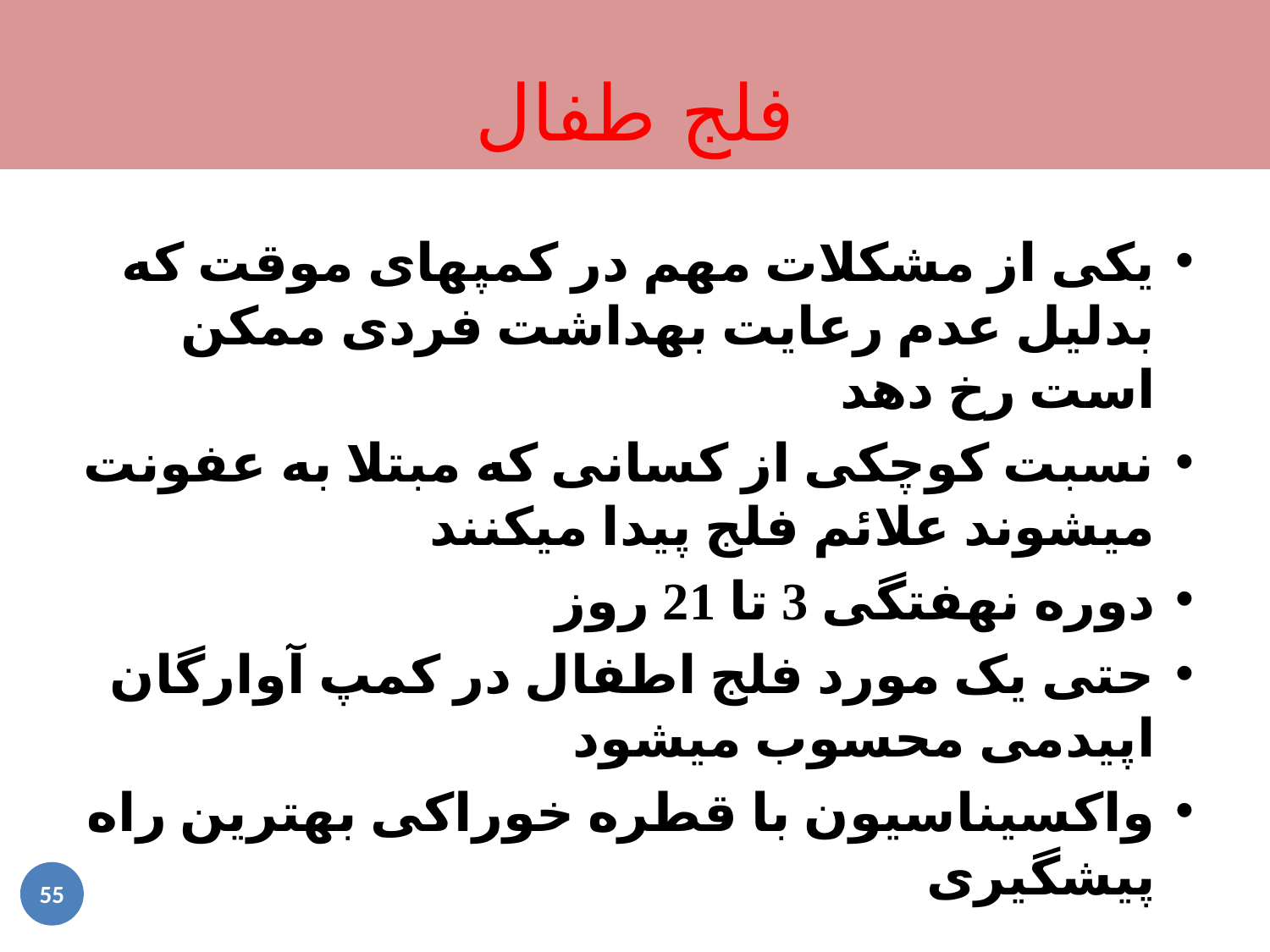

فلج طفال
یکی از مشکلات مهم در کمپهای موقت که بدلیل عدم رعایت بهداشت فردی ممکن است رخ دهد
نسبت کوچکی از کسانی که مبتلا به عفونت میشوند علائم فلج پیدا میکنند
دوره نهفتگی 3 تا 21 روز
حتی یک مورد فلج اطفال در کمپ آوارگان اپیدمی محسوب میشود
واکسیناسیون با قطره خوراکی بهترین راه پیشگیری
55